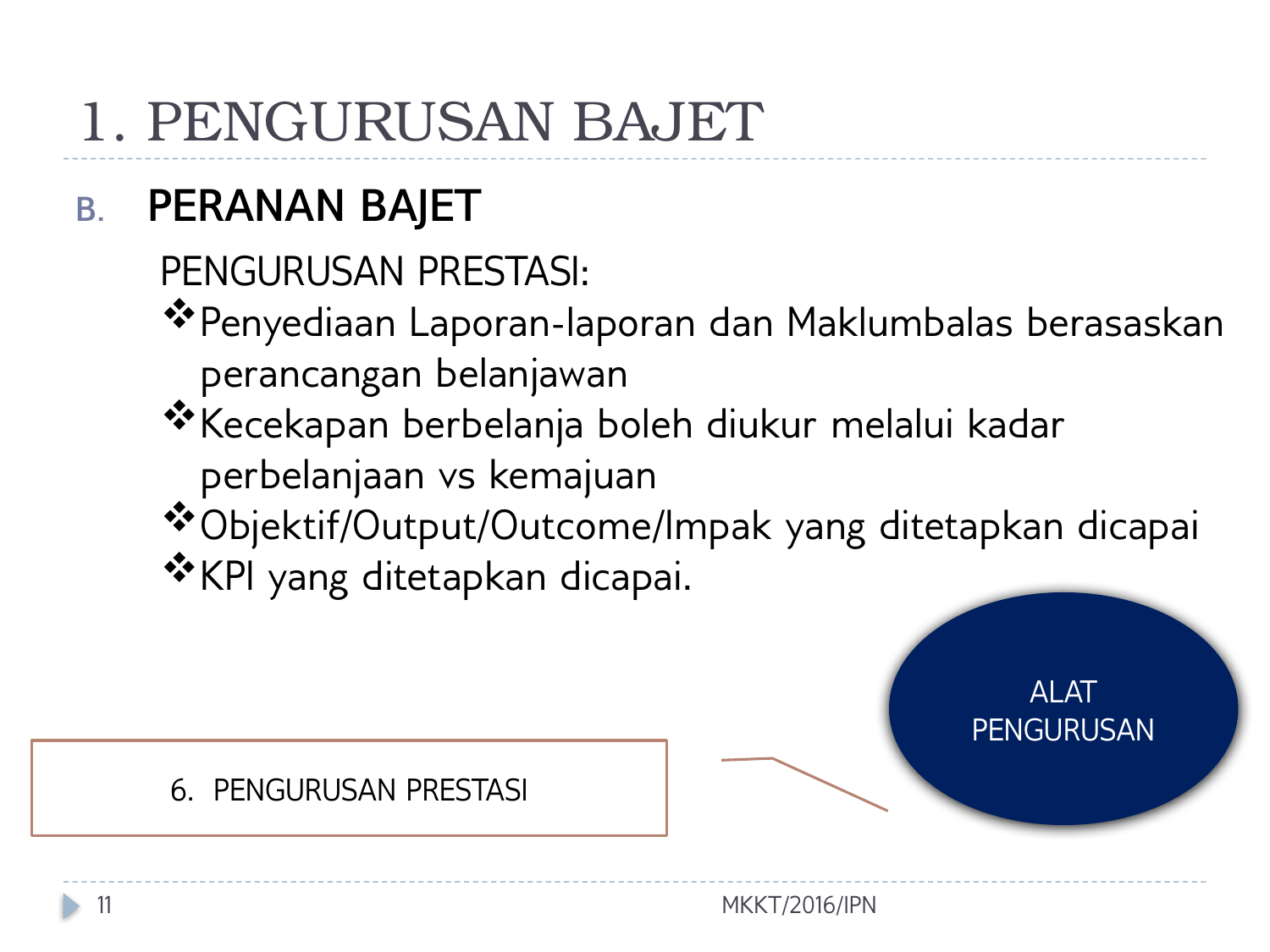

# 1. PENGURUSAN BAJET
PERANAN BAJET

PENGURUSAN PRESTASI:
Penyediaan Laporan-laporan dan Maklumbalas berasaskan perancangan belanjawan
Kecekapan berbelanja boleh diukur melalui kadar perbelanjaan vs kemajuan
Objektif/Output/Outcome/Impak yang ditetapkan dicapai
KPI yang ditetapkan dicapai.
ALAT PENGURUSAN
6.  PENGURUSAN PRESTASI
11
MKKT/2016/IPN